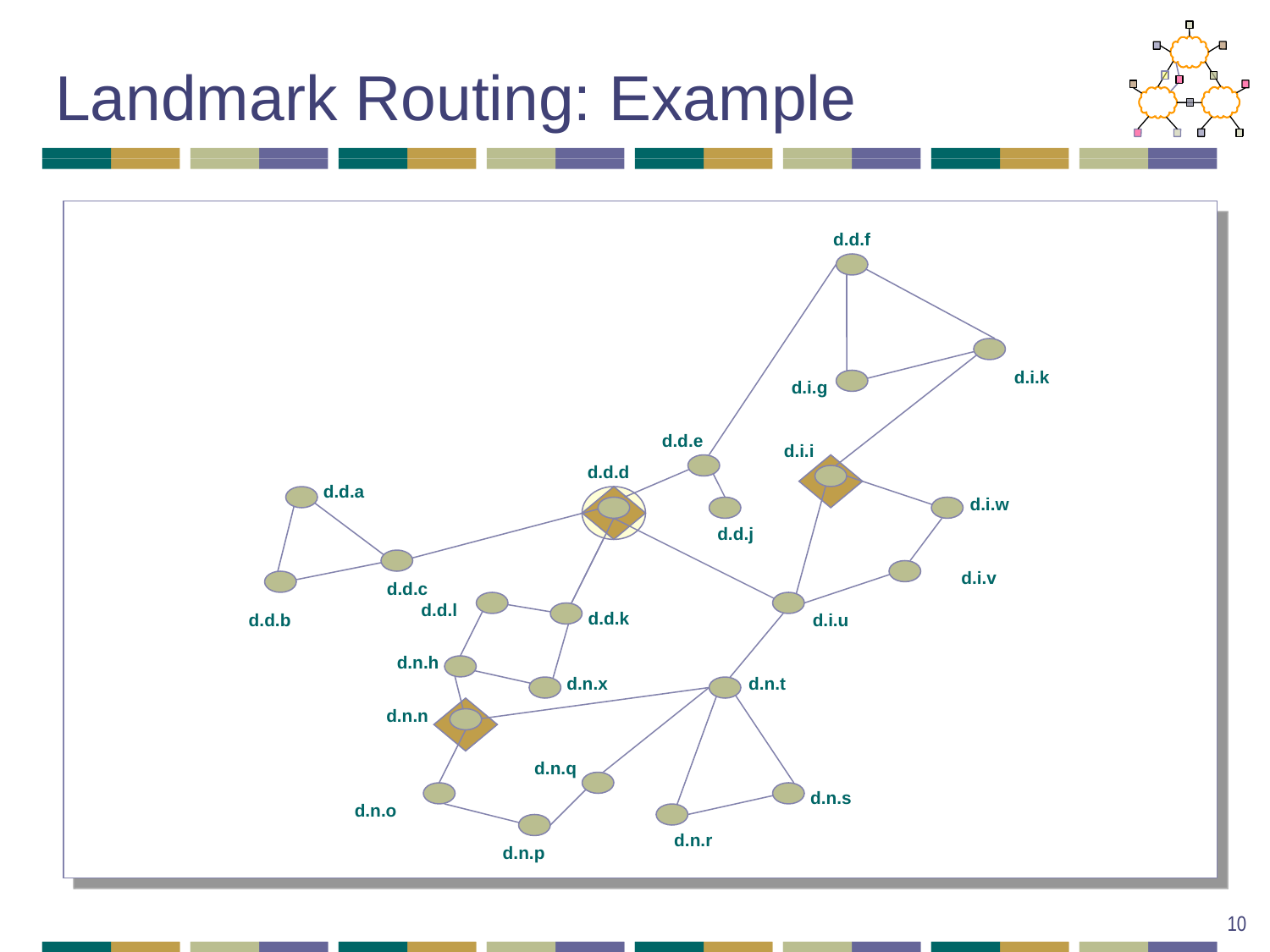

# Landmark Routing: Example

d.d.f

d.i.k

d.i.g

d.d.e

d.i.i

d.d.d

d.d.a

d.i.w

d.d.j

d.i.v

d.d.c

d.d.l

d.d.k
d.d.b

d.i.u

d.n.h

d.n.x
d.n.t

d.n.n

d.n.q

d.n.s

d.n.o

d.n.r
d.n.p
10